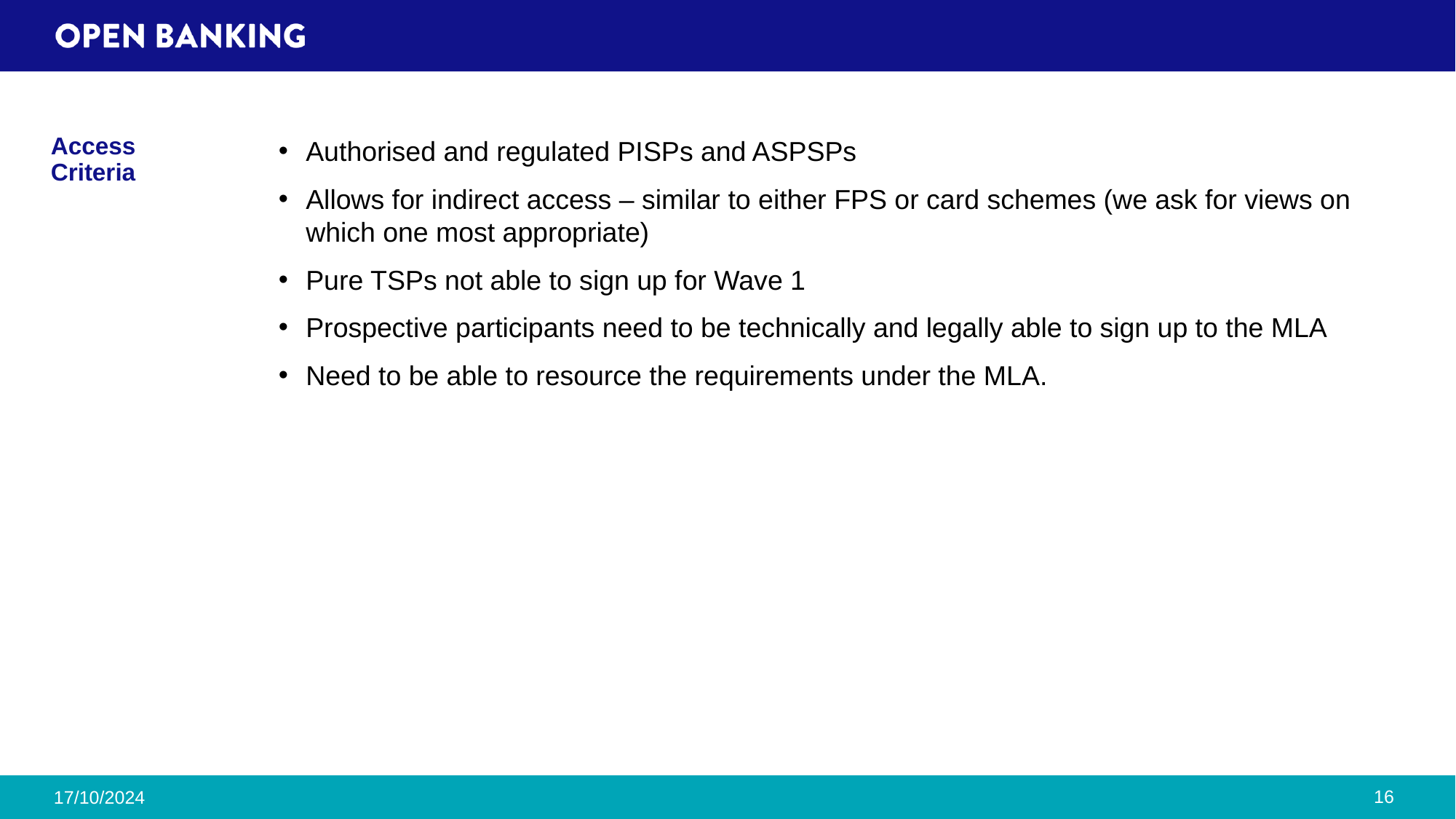

# Access Criteria
Authorised and regulated PISPs and ASPSPs
Allows for indirect access – similar to either FPS or card schemes (we ask for views on which one most appropriate)
Pure TSPs not able to sign up for Wave 1
Prospective participants need to be technically and legally able to sign up to the MLA
Need to be able to resource the requirements under the MLA.

16
17/10/2024